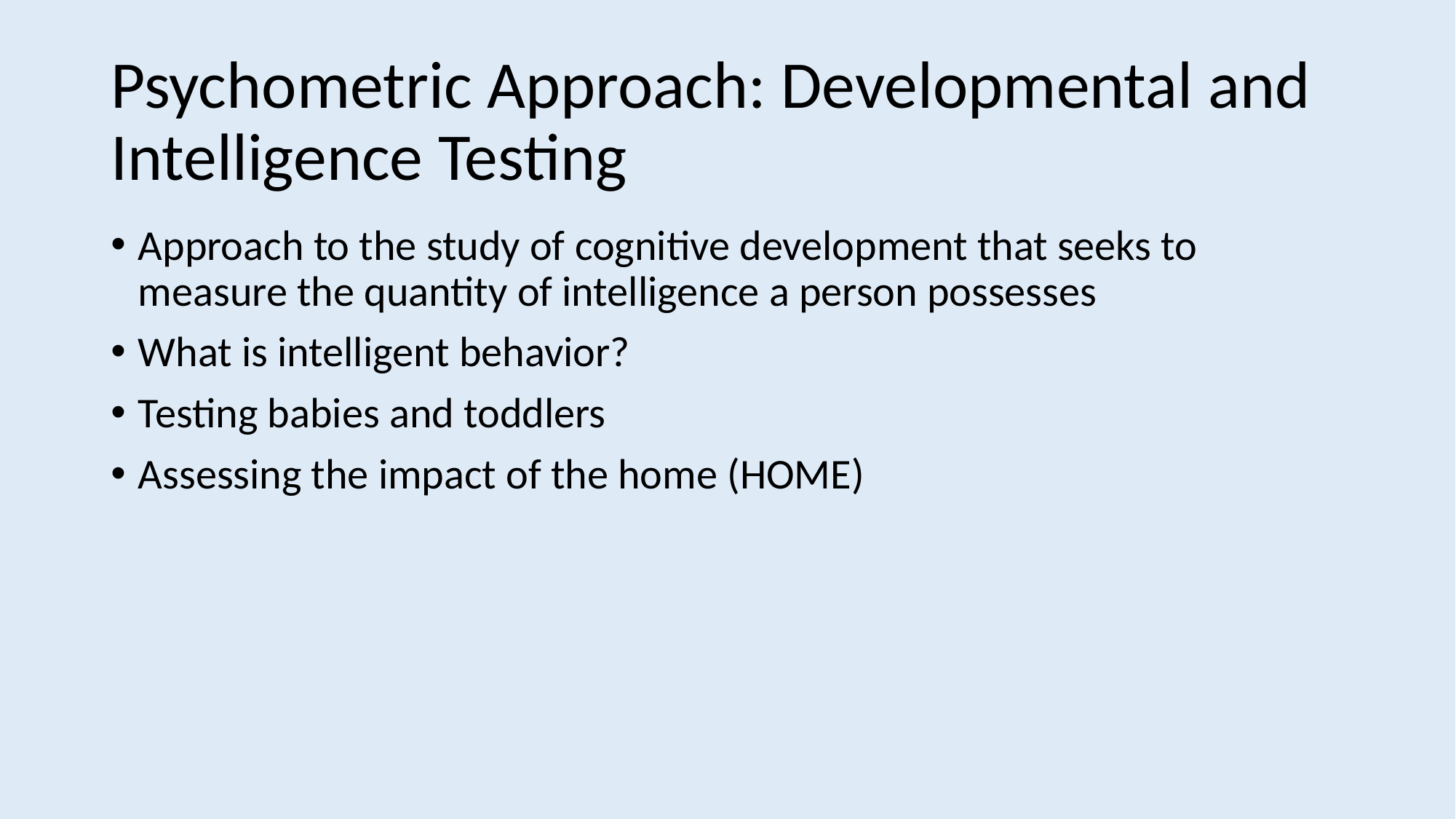

# Psychometric Approach: Developmental and Intelligence Testing
Approach to the study of cognitive development that seeks to measure the quantity of intelligence a person possesses
What is intelligent behavior?
Testing babies and toddlers
Assessing the impact of the home (HOME)